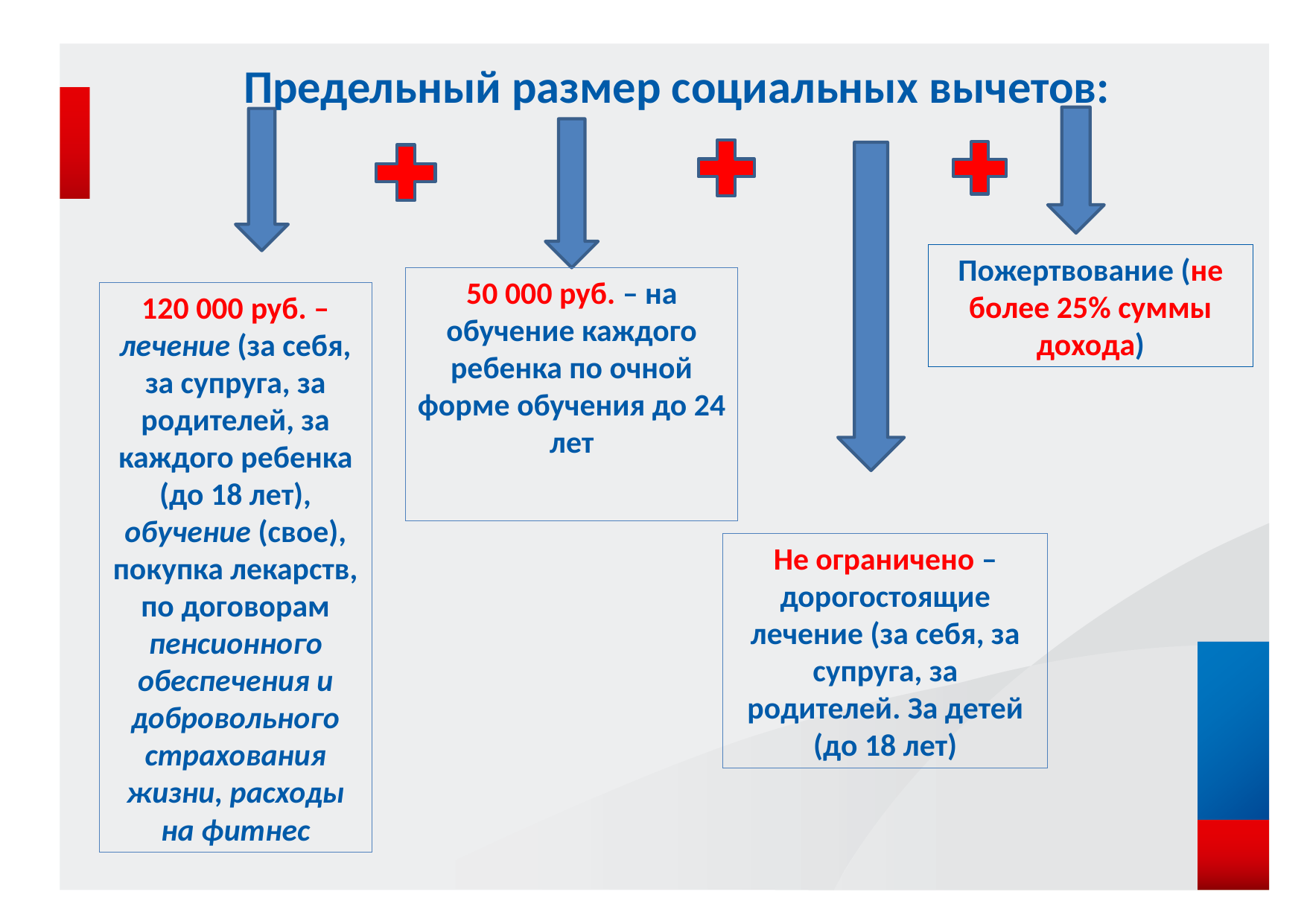

Предельный размер социальных вычетов:

Пожертвование (не более 25% суммы дохода)
50 000 руб. – на обучение каждого ребенка по очной форме обучения до 24 лет

120 000 руб. – лечение (за себя, за супруга, за родителей, за каждого ребенка (до 18 лет), обучение (свое), покупка лекарств, по договорам пенсионного обеспечения и добровольного страхования жизни, расходы на фитнес
Не ограничено – дорогостоящие лечение (за себя, за супруга, за родителей. За детей (до 18 лет)